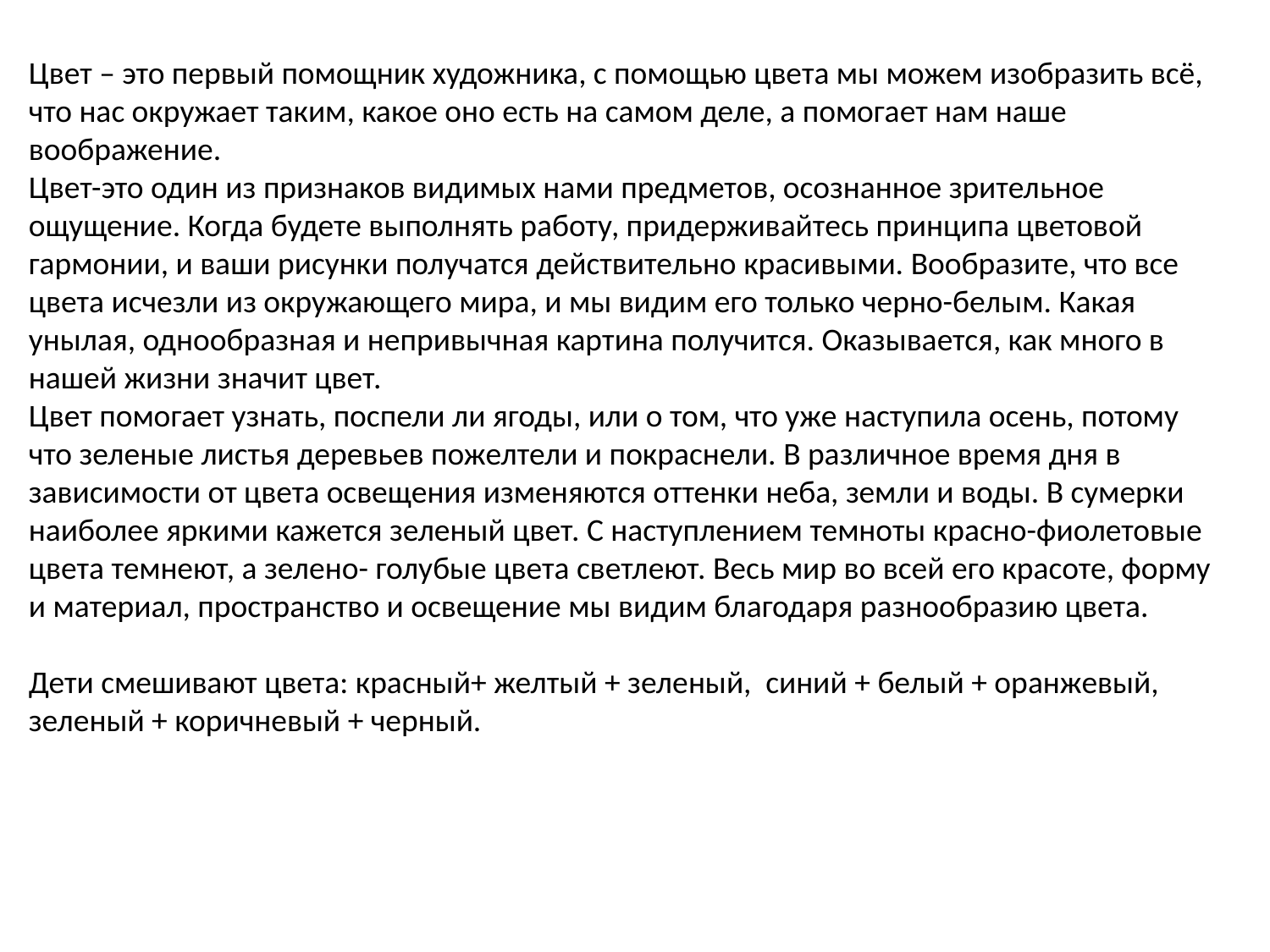

Цвет – это первый помощник художника, с помощью цвета мы можем изобразить всё, что нас окружает таким, какое оно есть на самом деле, а помогает нам наше воображение.
Цвет-это один из признаков видимых нами предметов, осознанное зрительное ощущение. Когда будете выполнять работу, придерживайтесь принципа цветовой гармонии, и ваши рисунки получатся действительно красивыми. Вообразите, что все цвета исчезли из окружающего мира, и мы видим его только черно-белым. Какая унылая, однообразная и непривычная картина получится. Оказывается, как много в нашей жизни значит цвет.
Цвет помогает узнать, поспели ли ягоды, или о том, что уже наступила осень, потому что зеленые листья деревьев пожелтели и покраснели. В различное время дня в зависимости от цвета освещения изменяются оттенки неба, земли и воды. В сумерки наиболее яркими кажется зеленый цвет. С наступлением темноты красно-фиолетовые цвета темнеют, а зелено- голубые цвета светлеют. Весь мир во всей его красоте, форму и материал, пространство и освещение мы видим благодаря разнообразию цвета.
Дети смешивают цвета: красный+ желтый + зеленый,  синий + белый + оранжевый,
зеленый + коричневый + черный.